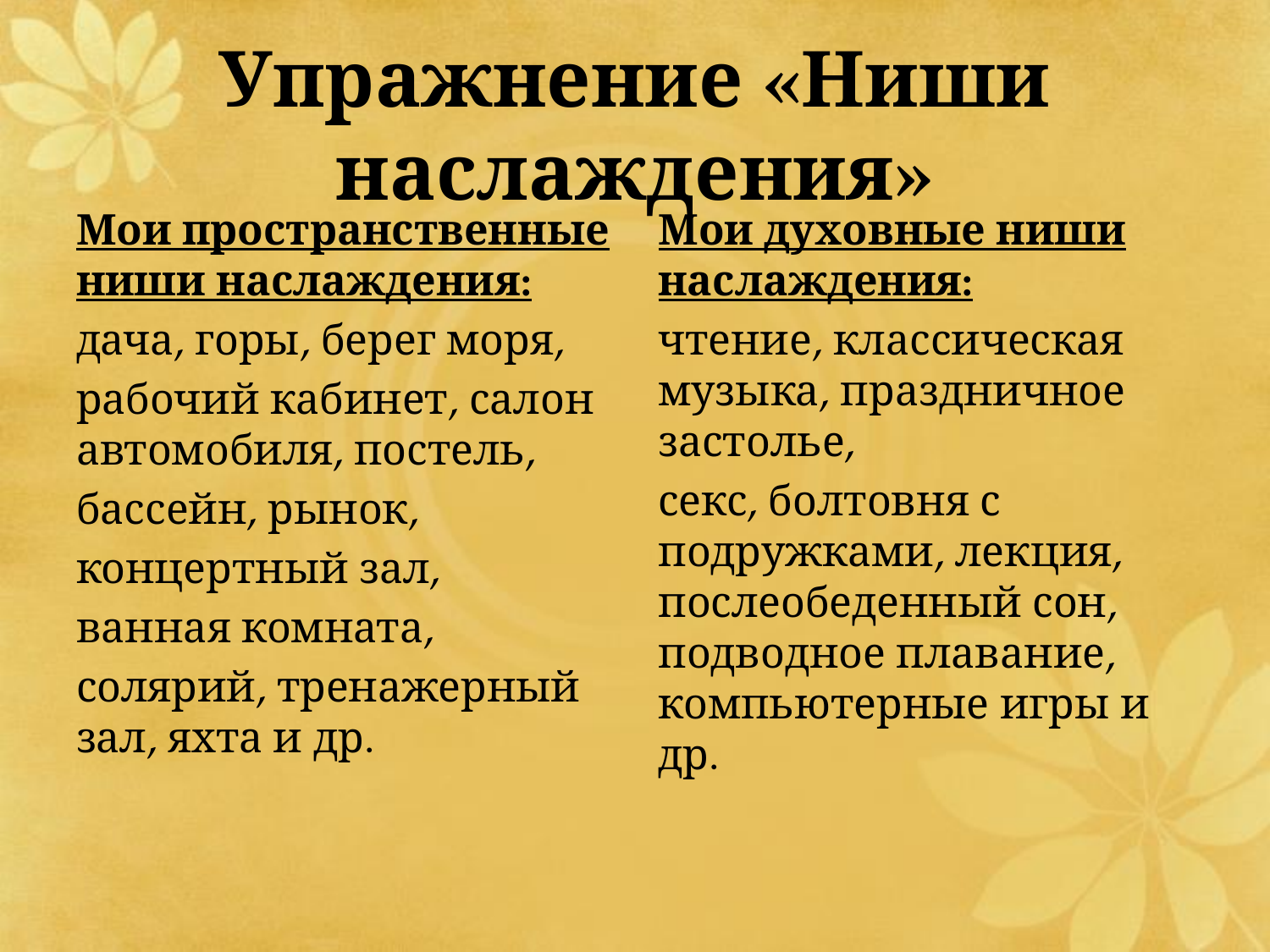

# Упражнение «Ниши наслаждения»
Мои пространственные ниши наслаждения:
дача, горы, берег моря,
рабочий кабинет, салон автомобиля, постель,
бассейн, рынок,
концертный зал,
ванная комната,
солярий, тренажерный зал, яхта и др.
Мои духовные ниши наслаждения:
чтение, классическая музыка, праздничное застолье,
секс, болтовня с подружками, лекция, послеобеденный сон, подводное плавание, компьютерные игры и др.